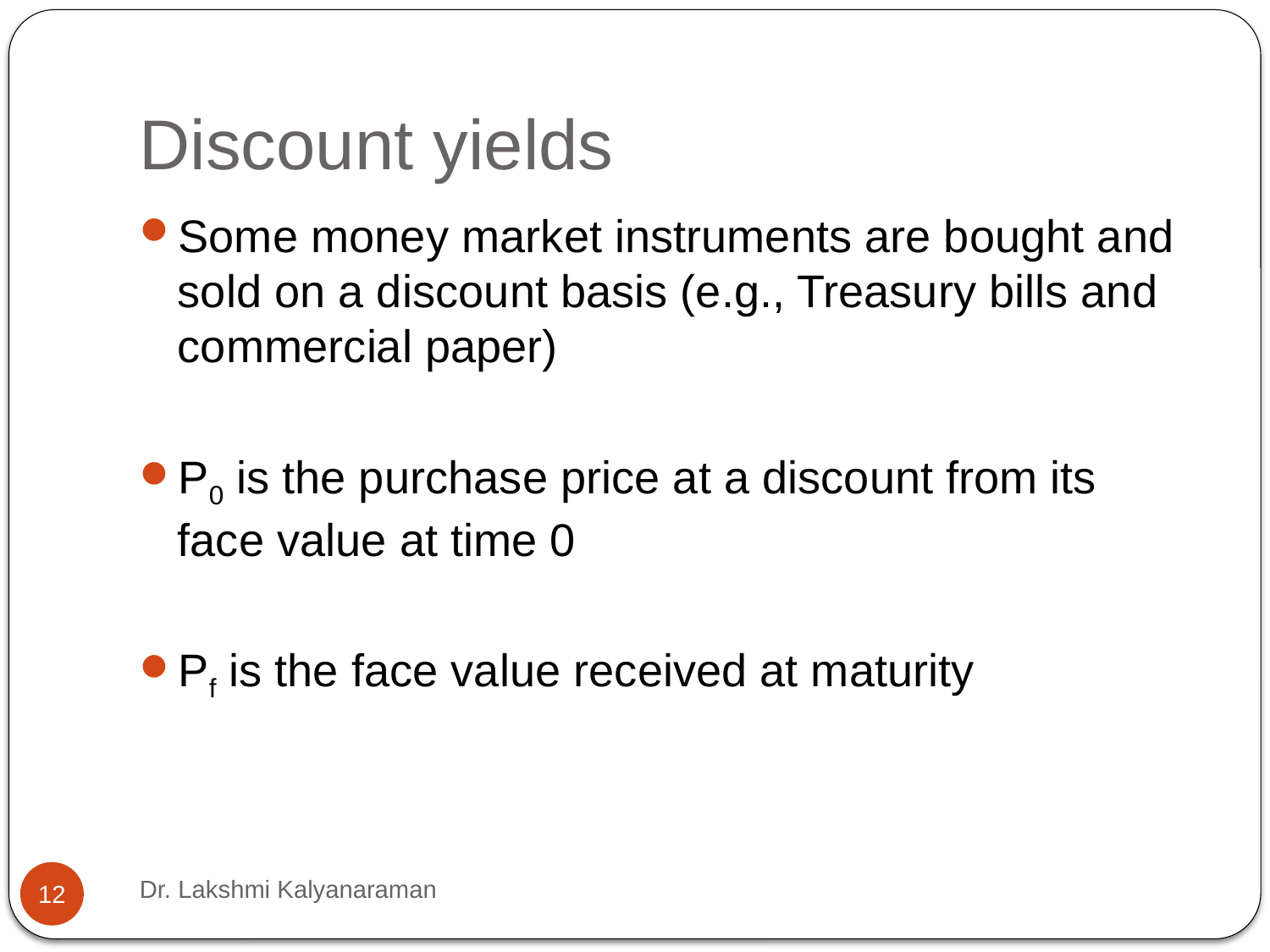

# Discount yields
Some money market instruments are bought and sold on a discount basis (e.g., Treasury bills and commercial paper)

P0 is the purchase price at a discount from its face value at time 0

Pf is the face value received at maturity

Dr. Lakshmi Kalyanaraman
12